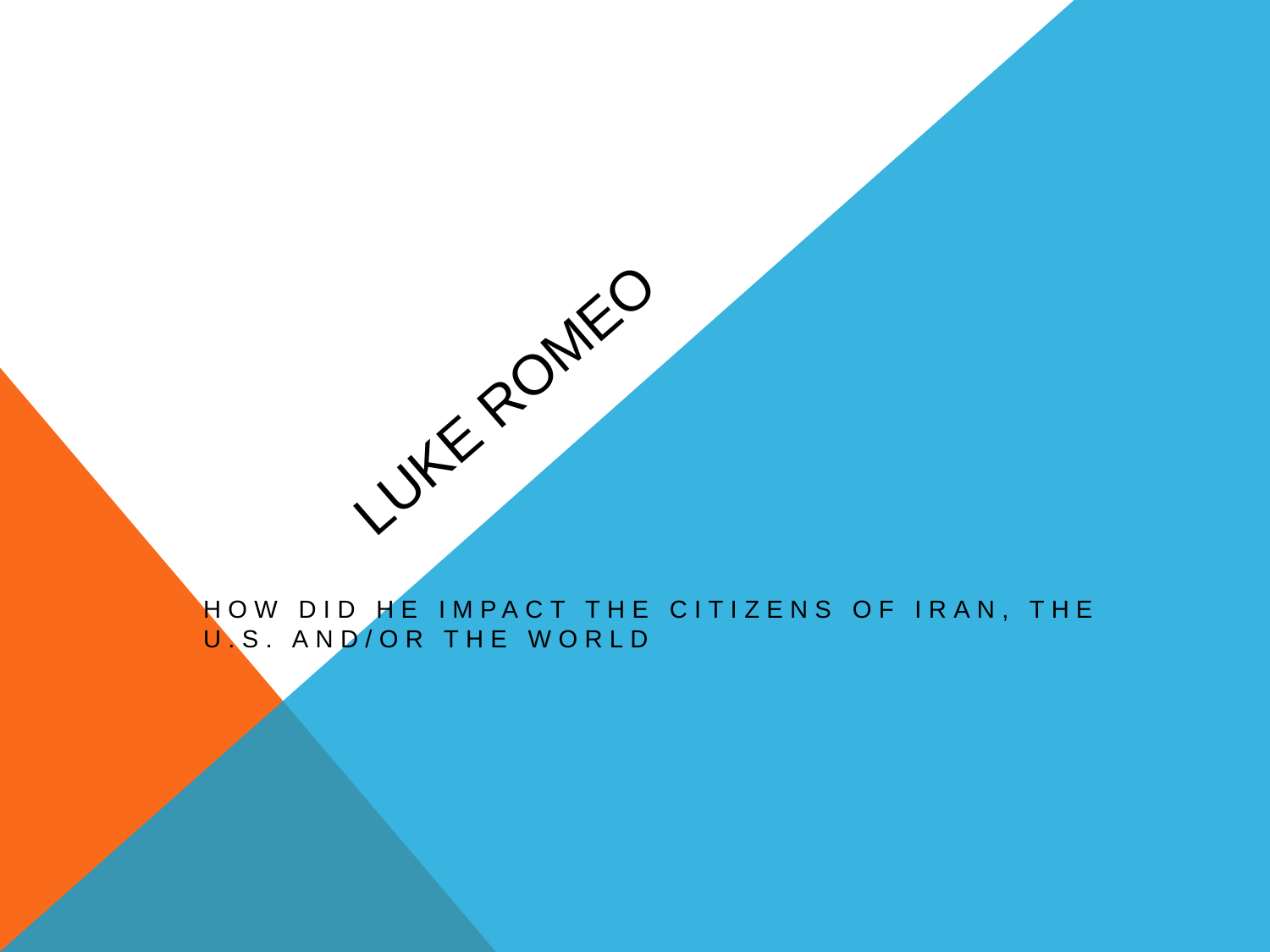

# Luke Romeo
How did he impact the citizens of Iran, the U.S. and/or the world